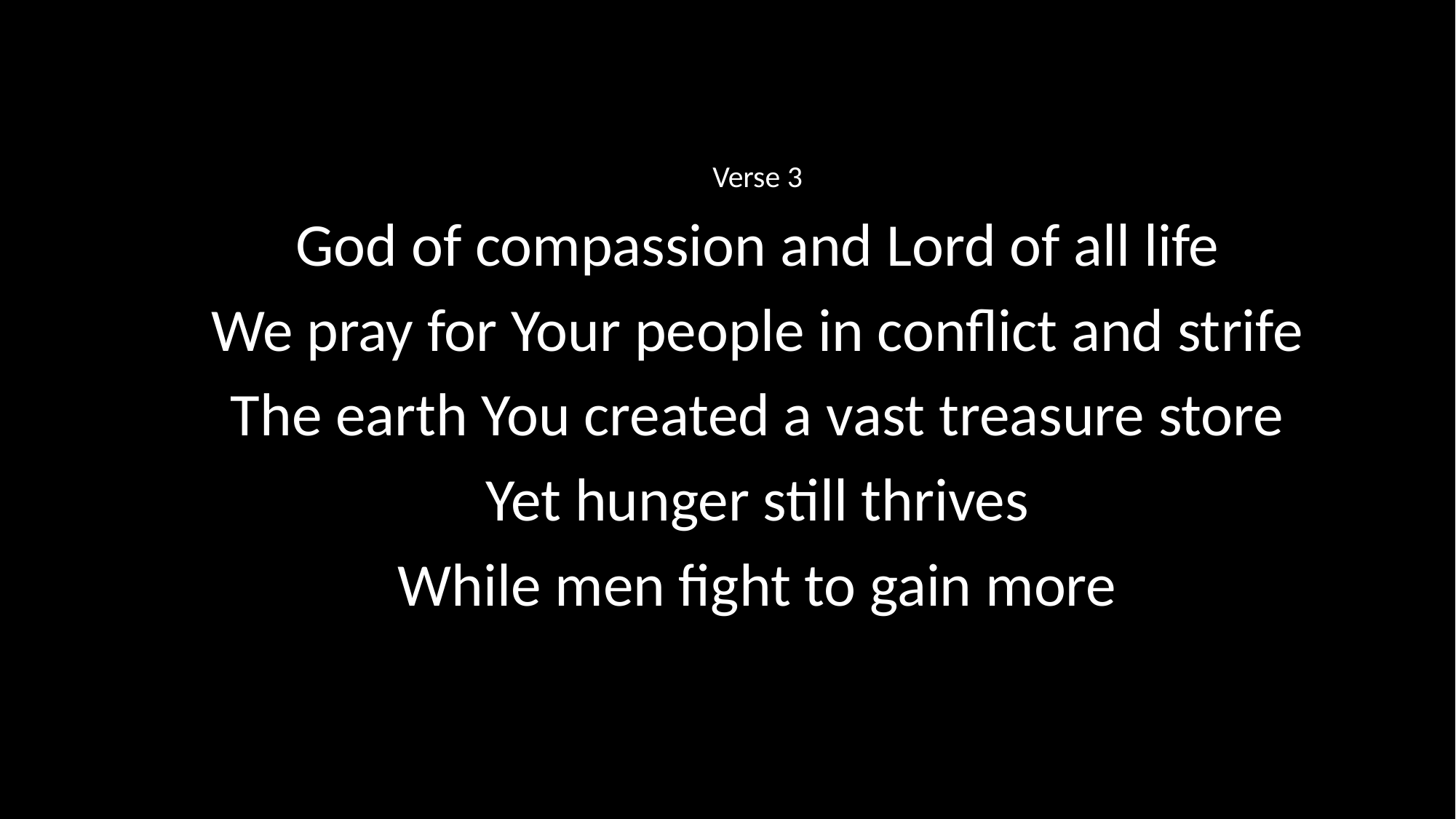

Verse 3
God of compassion and Lord of all life
We pray for Your people in conflict and strife
The earth You created a vast treasure store
Yet hunger still thrives
While men fight to gain more